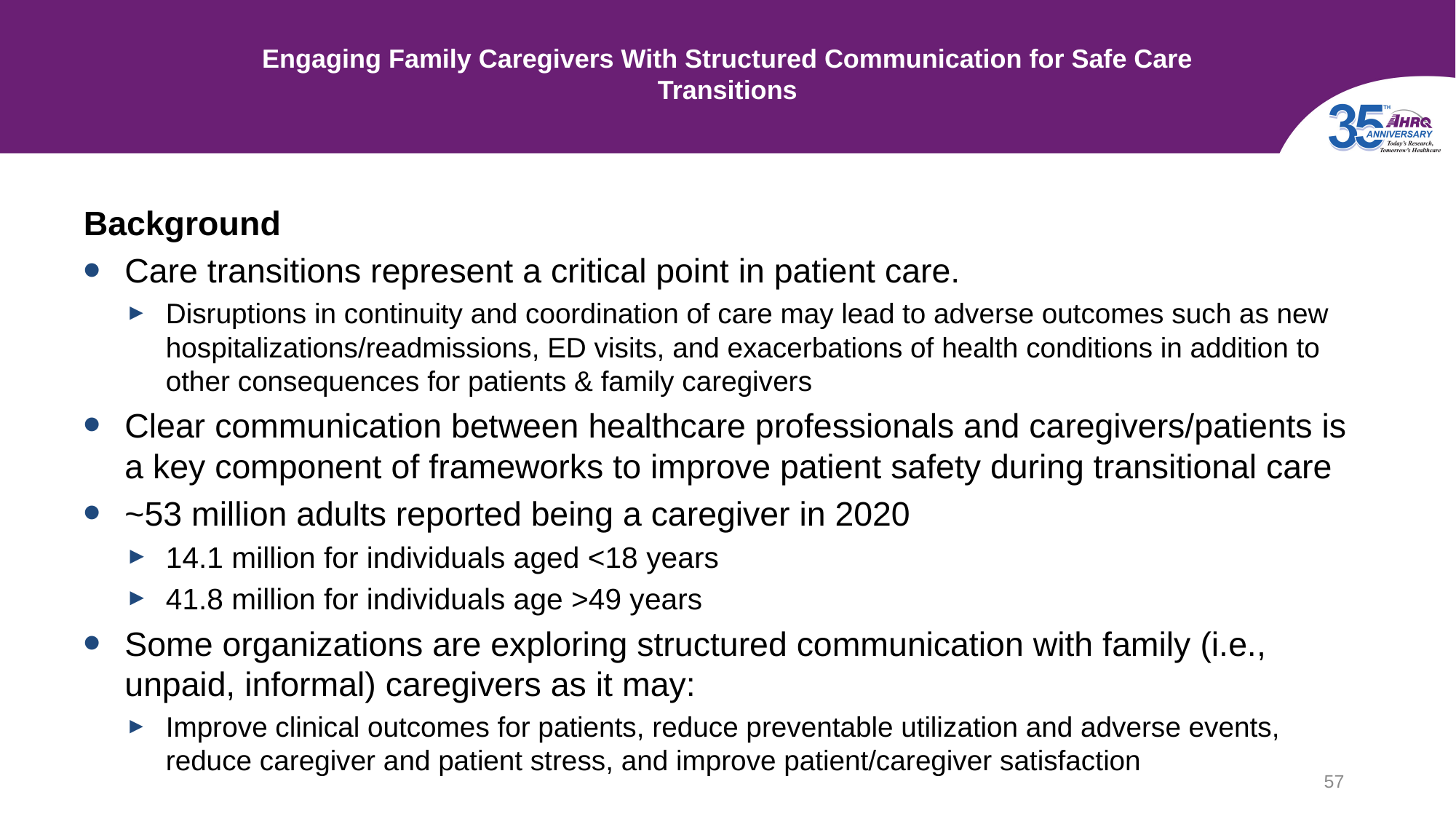

# Engaging Family Caregivers With Structured Communication for Safe Care Transitions
Background
Care transitions represent a critical point in patient care.
Disruptions in continuity and coordination of care may lead to adverse outcomes such as new hospitalizations/readmissions, ED visits, and exacerbations of health conditions in addition to other consequences for patients & family caregivers
Clear communication between healthcare professionals and caregivers/patients is a key component of frameworks to improve patient safety during transitional care
~53 million adults reported being a caregiver in 2020
14.1 million for individuals aged <18 years
41.8 million for individuals age >49 years
Some organizations are exploring structured communication with family (i.e., unpaid, informal) caregivers as it may:
Improve clinical outcomes for patients, reduce preventable utilization and adverse events, reduce caregiver and patient stress, and improve patient/caregiver satisfaction

57